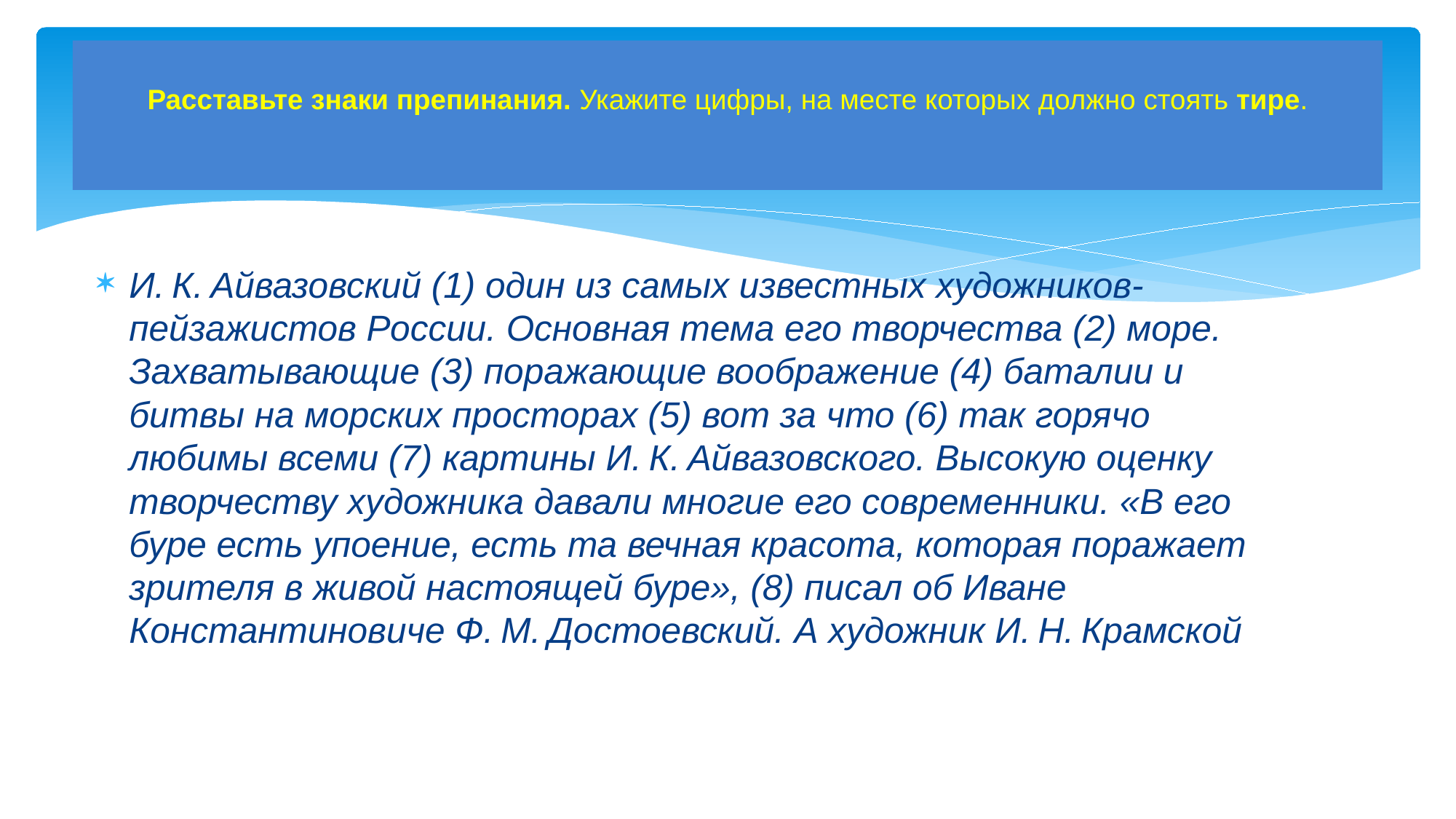

# Расставьте знаки препинания. Укажите цифры, на месте которых должно стоять тире.
И. К. Айвазовский (1) один из самых известных художников-пейзажистов России. Основная тема его творчества (2) море. Захватывающие (3) поражающие воображение (4) баталии и битвы на морских просторах (5) вот за что (6) так горячо любимы всеми (7) картины И. К. Айвазовского. Высокую оценку творчеству художника давали многие его современники. «В его буре есть упоение, есть та вечная красота, которая поражает зрителя в живой настоящей буре», (8) писал об Иване Константиновиче Ф. М. Достоевский. А художник И. Н. Крамской